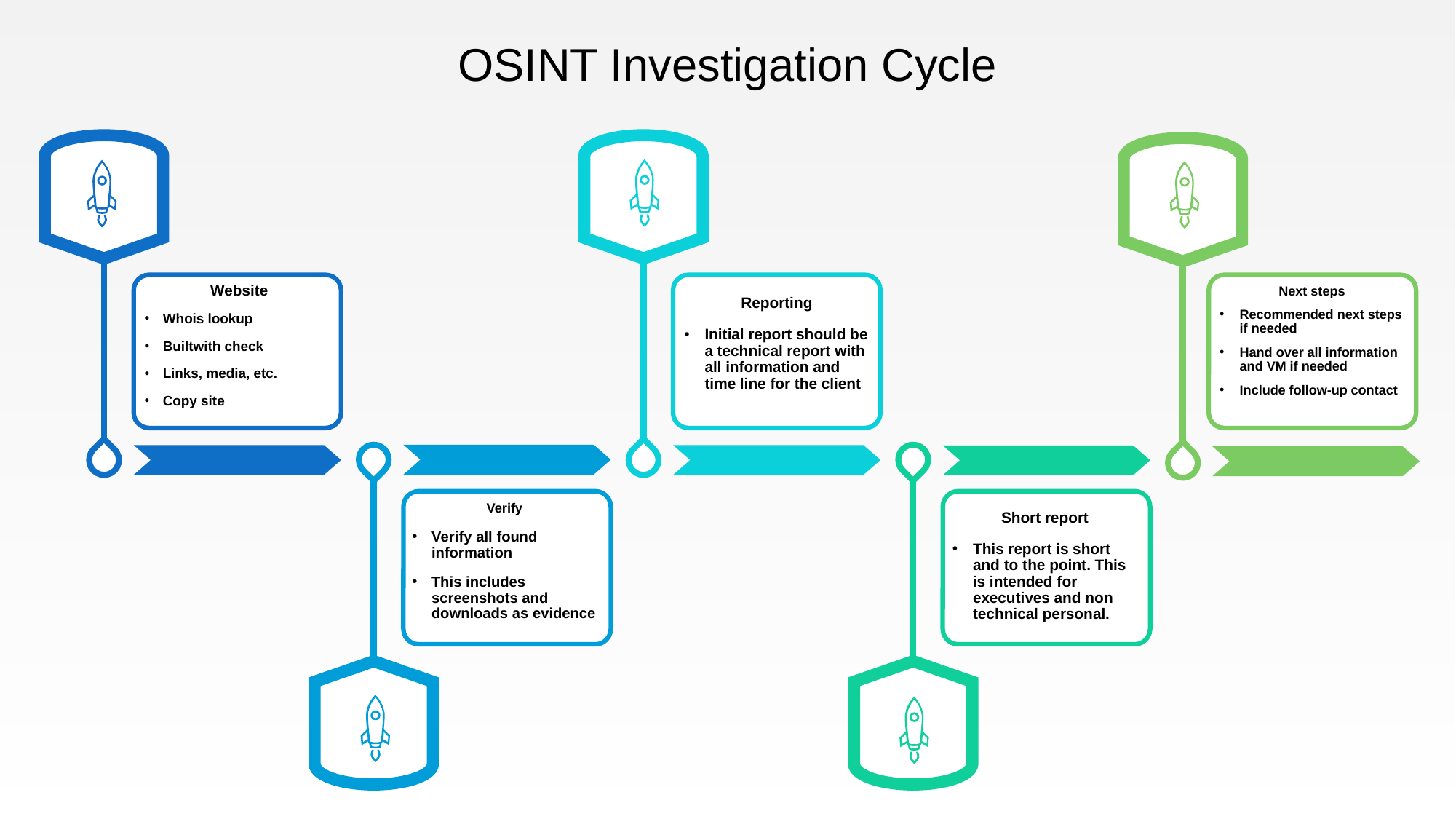

# OSINT Investigation Cycle

Website
Whois lookup
Builtwith check
Links, media, etc.
Copy site
Next steps
Recommended next steps if needed
Hand over all information and VM if needed
Include follow-up contact
Reporting
Initial report should be a technical report with all information and time line for the client
Verify
Verify all found information
This includes screenshots and downloads as evidence
Short report
This report is short and to the point. This is intended for executives and non technical personal.